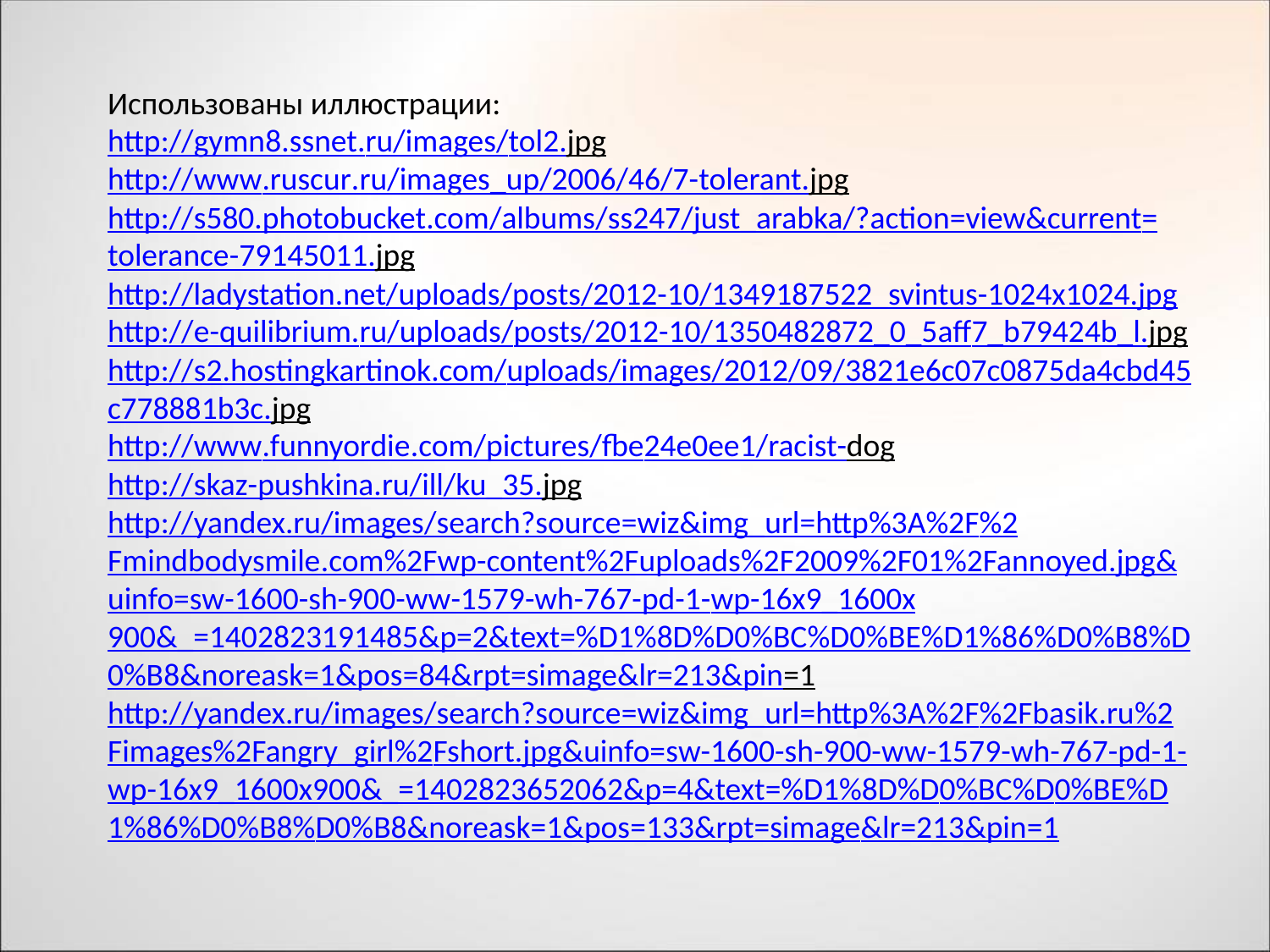

Использованы иллюстрации:
http://gymn8.ssnet.ru/images/tol2.jpg
http://www.ruscur.ru/images_up/2006/46/7-tolerant.jpg
http://s580.photobucket.com/albums/ss247/just_arabka/?action=view&current=tolerance-79145011.jpg http://ladystation.net/uploads/posts/2012-10/1349187522_svintus-1024x1024.jpg
http://e-quilibrium.ru/uploads/posts/2012-10/1350482872_0_5aff7_b79424b_l.jpg
http://s2.hostingkartinok.com/uploads/images/2012/09/3821e6c07c0875da4cbd45c778881b3c.jpg
http://www.funnyordie.com/pictures/fbe24e0ee1/racist-dog
http://skaz-pushkina.ru/ill/ku_35.jpg
http://yandex.ru/images/search?source=wiz&img_url=http%3A%2F%2Fmindbodysmile.com%2Fwp-content%2Fuploads%2F2009%2F01%2Fannoyed.jpg&uinfo=sw-1600-sh-900-ww-1579-wh-767-pd-1-wp-16x9_1600x900&_=1402823191485&p=2&text=%D1%8D%D0%BC%D0%BE%D1%86%D0%B8%D0%B8&noreask=1&pos=84&rpt=simage&lr=213&pin=1
http://yandex.ru/images/search?source=wiz&img_url=http%3A%2F%2Fbasik.ru%2Fimages%2Fangry_girl%2Fshort.jpg&uinfo=sw-1600-sh-900-ww-1579-wh-767-pd-1-wp-16x9_1600x900&_=1402823652062&p=4&text=%D1%8D%D0%BC%D0%BE%D1%86%D0%B8%D0%B8&noreask=1&pos=133&rpt=simage&lr=213&pin=1